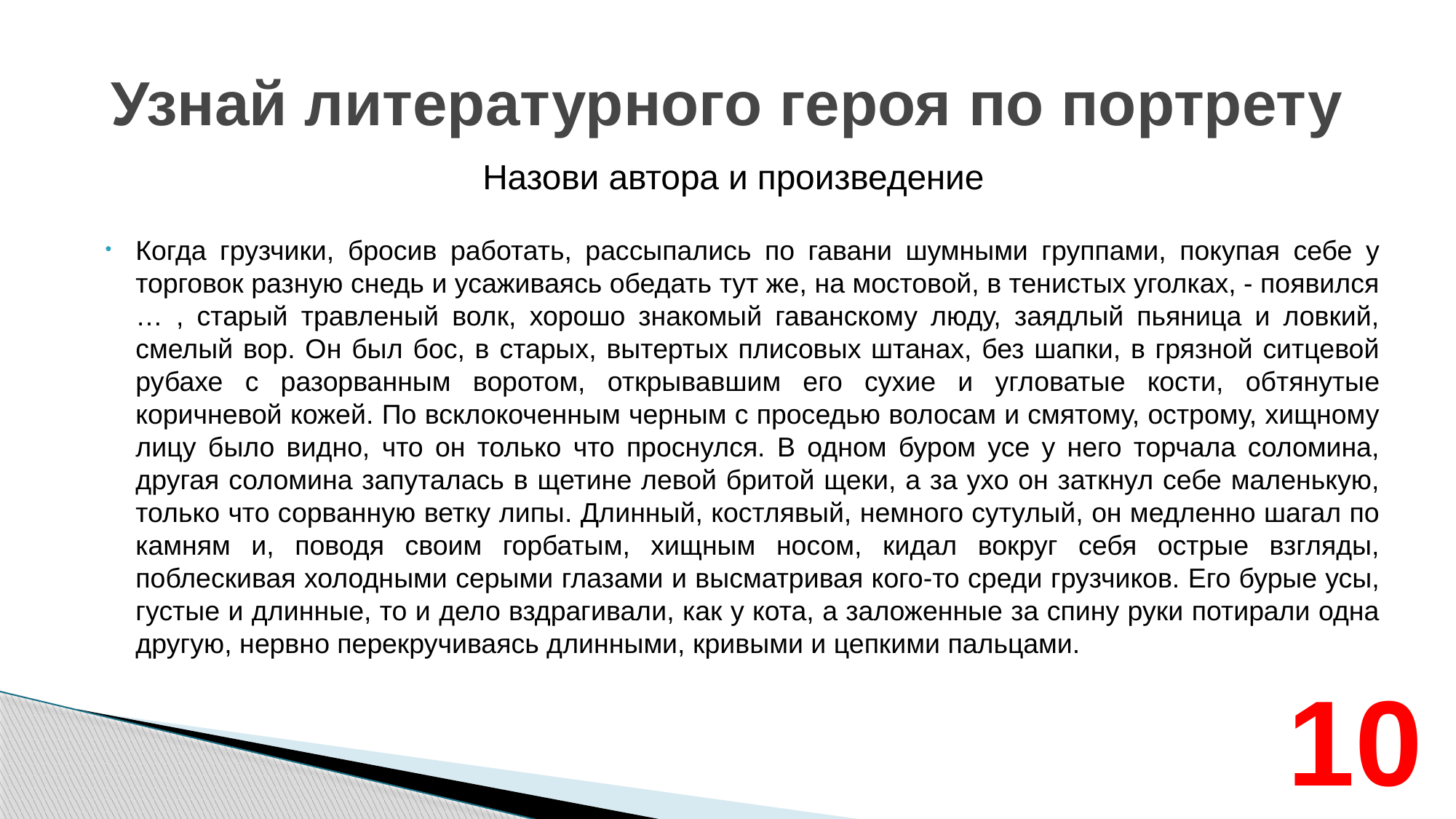

# Узнай литературного героя по портрету
Назови автора и произведение
Когда грузчики, бросив работать, рассыпались по гавани шумными группами, покупая себе у торговок разную снедь и усаживаясь обедать тут же, на мостовой, в тенистых уголках, - появился … , старый травленый волк, хорошо знакомый гаванскому люду, заядлый пьяница и ловкий, смелый вор. Он был бос, в старых, вытертых плисовых штанах, без шапки, в грязной ситцевой рубахе с разорванным воротом, открывавшим его сухие и угловатые кости, обтянутые коричневой кожей. По всклокоченным черным с проседью волосам и смятому, острому, хищному лицу было видно, что он только что проснулся. В одном буром усе у него торчала соломина, другая соломина запуталась в щетине левой бритой щеки, а за ухо он заткнул себе маленькую, только что сорванную ветку липы. Длинный, костлявый, немного сутулый, он медленно шагал по камням и, поводя своим горбатым, хищным носом, кидал вокруг себя острые взгляды, поблескивая холодными серыми глазами и высматривая кого-то среди грузчиков. Его бурые усы, густые и длинные, то и дело вздрагивали, как у кота, а заложенные за спину руки потирали одна другую, нервно перекручиваясь длинными, кривыми и цепкими пальцами.
10